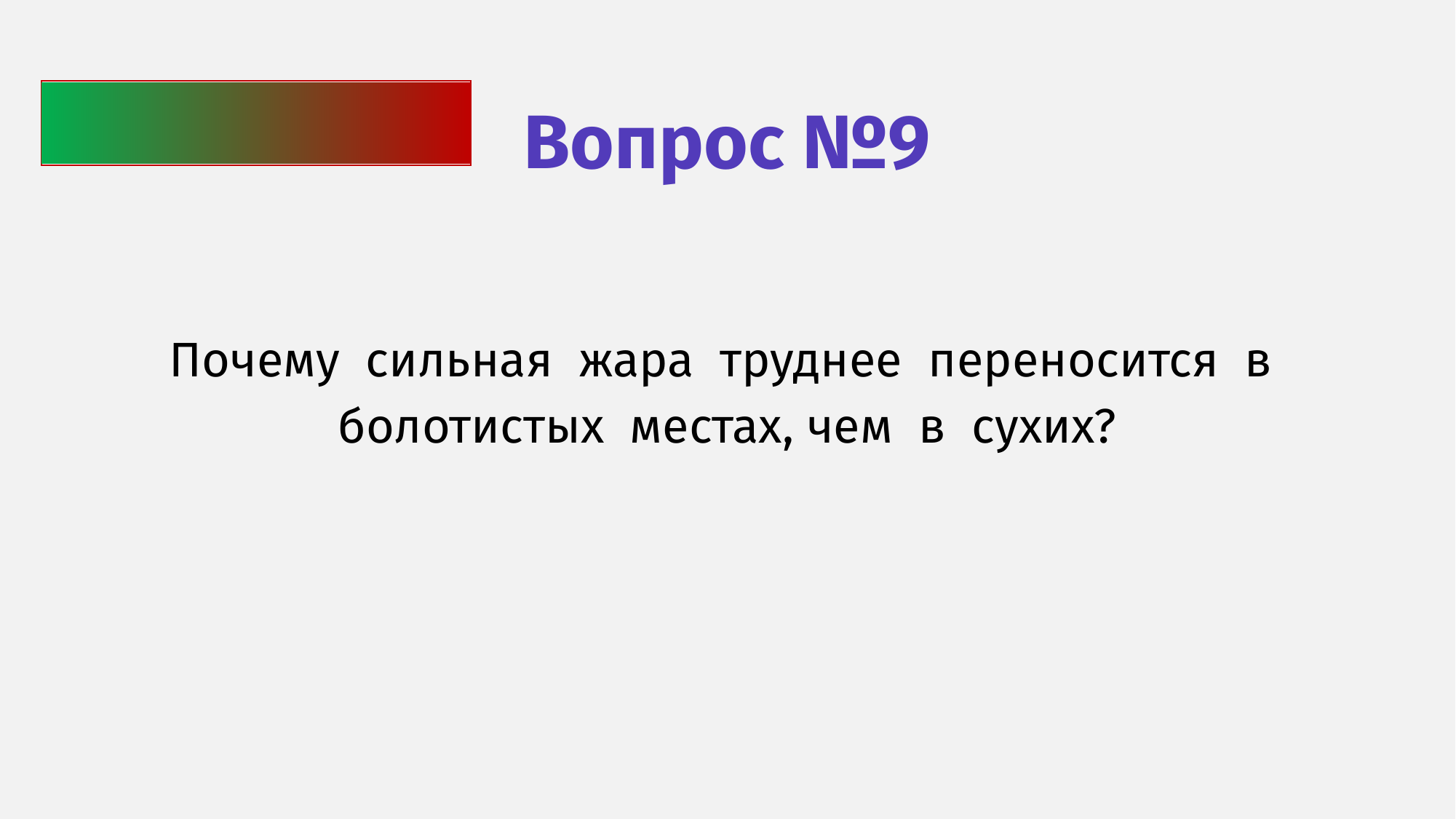

Вопрос №9
Почему  сильная  жара  труднее  переносится  в  болотистых  местах, чем  в  сухих?